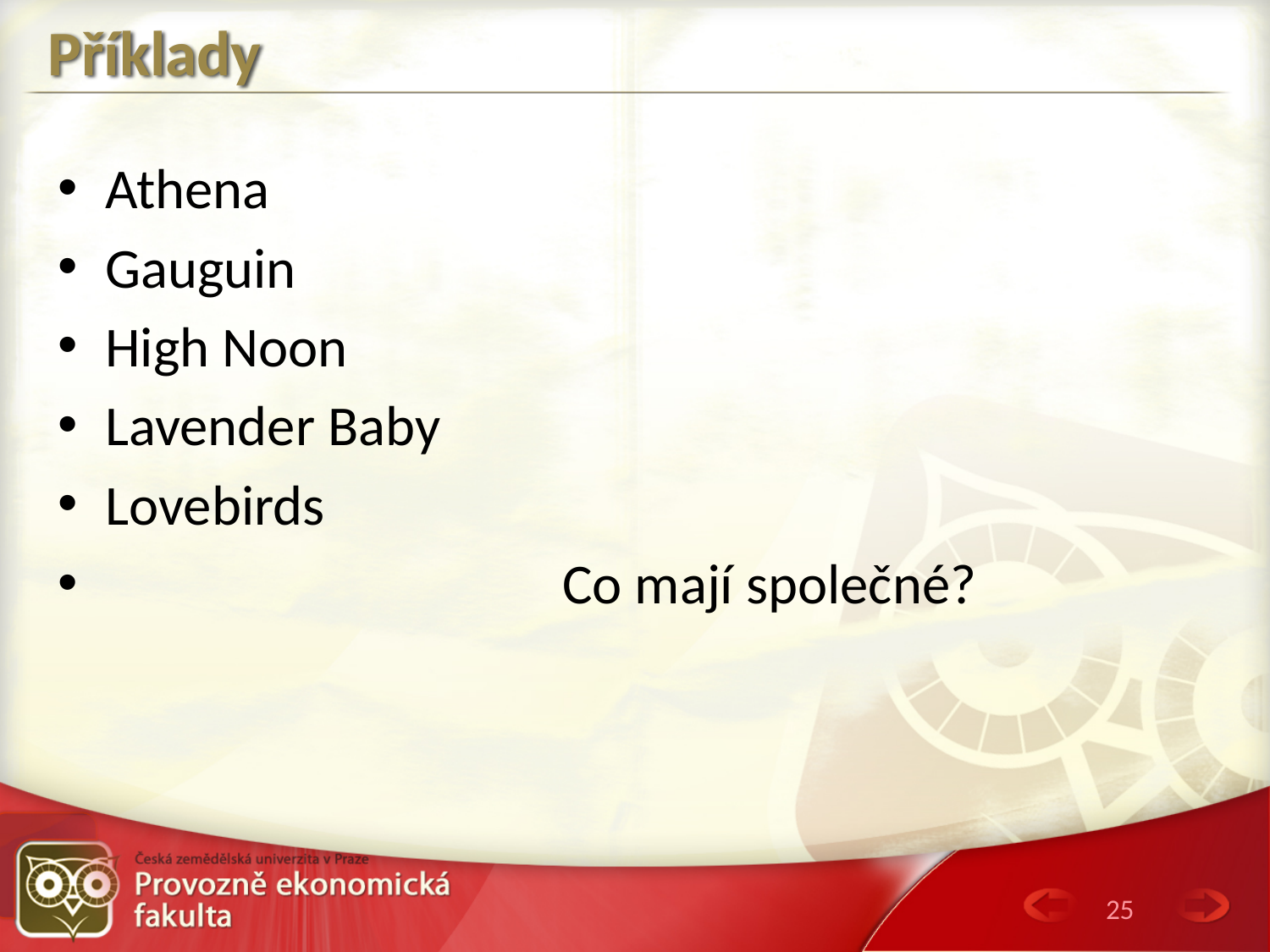

# Příklady
Athena
Gauguin
High Noon
Lavender Baby
Lovebirds
                                    Co mají společné?